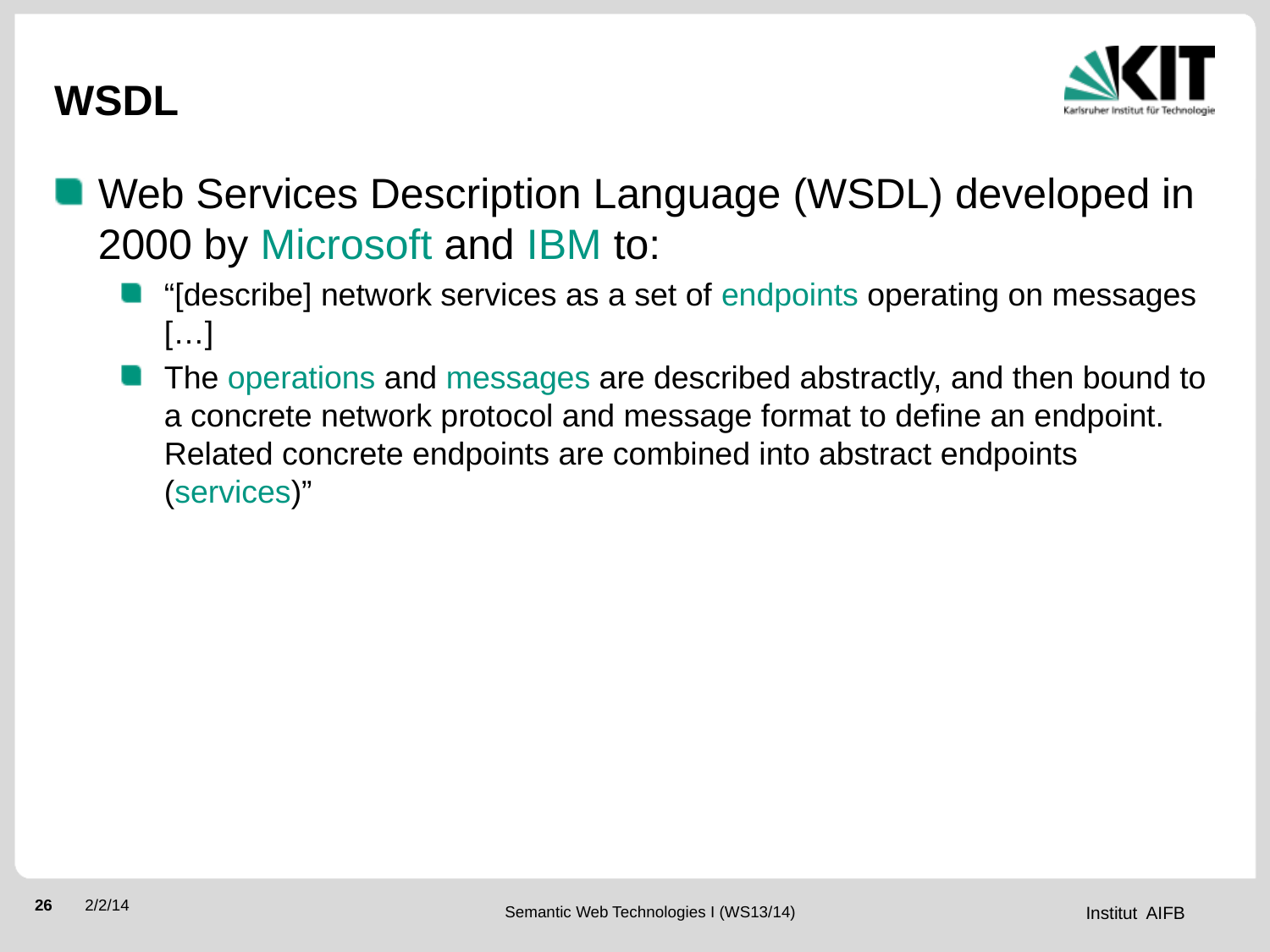

# WSDL
Web Services Description Language (WSDL) developed in 2000 by Microsoft and IBM to:
“[describe] network services as a set of endpoints operating on messages […]
The operations and messages are described abstractly, and then bound to a concrete network protocol and message format to define an endpoint. Related concrete endpoints are combined into abstract endpoints (services)”